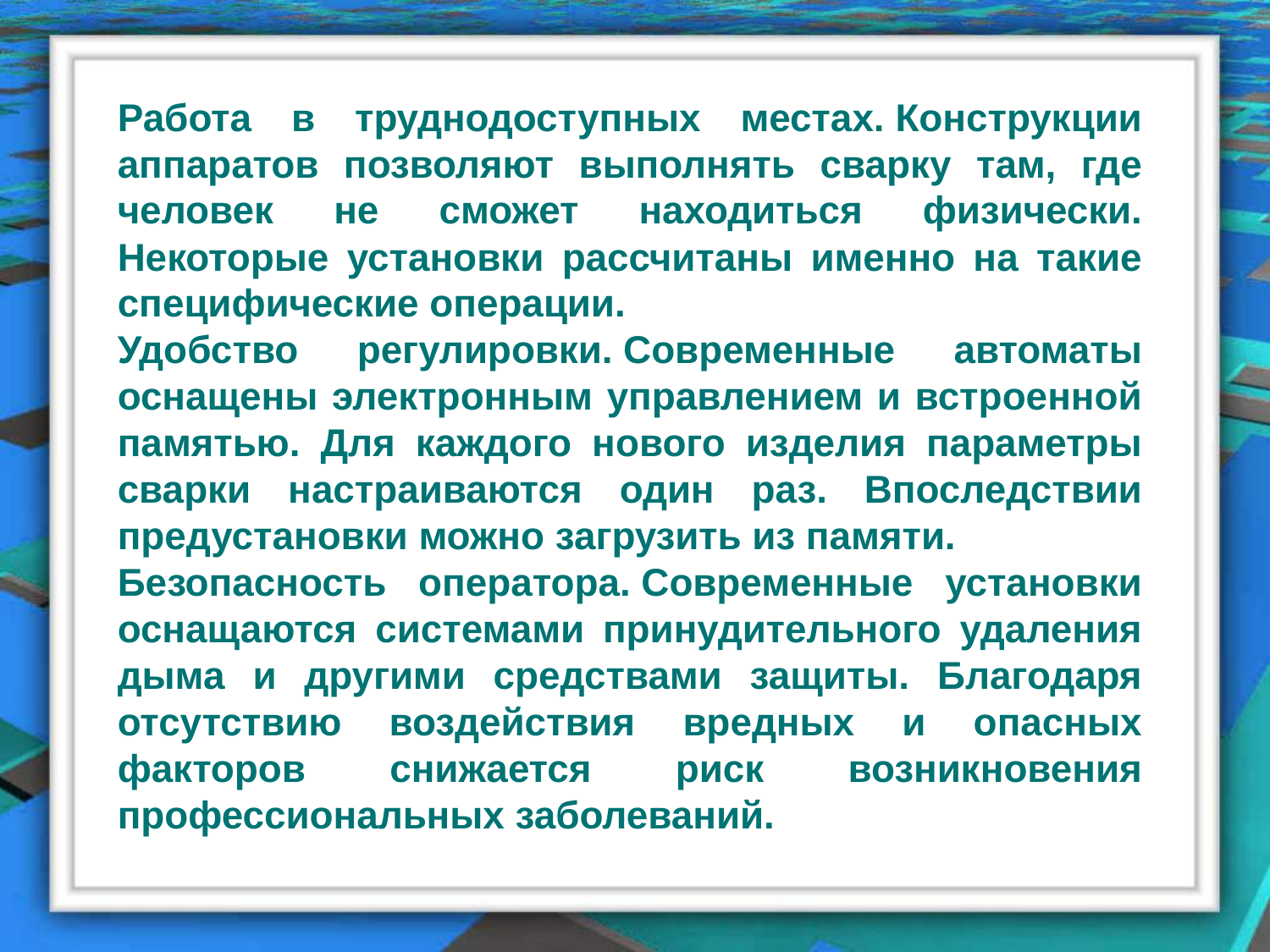

Работа в труднодоступных местах. Конструкции аппаратов позволяют выполнять сварку там, где человек не сможет находиться физически. Некоторые установки рассчитаны именно на такие специфические операции.
Удобство регулировки. Современные автоматы оснащены электронным управлением и встроенной памятью. Для каждого нового изделия параметры сварки настраиваются один раз. Впоследствии предустановки можно загрузить из памяти.
Безопасность оператора. Современные установки оснащаются системами принудительного удаления дыма и другими средствами защиты. Благодаря отсутствию воздействия вредных и опасных факторов снижается риск возникновения профессиональных заболеваний.